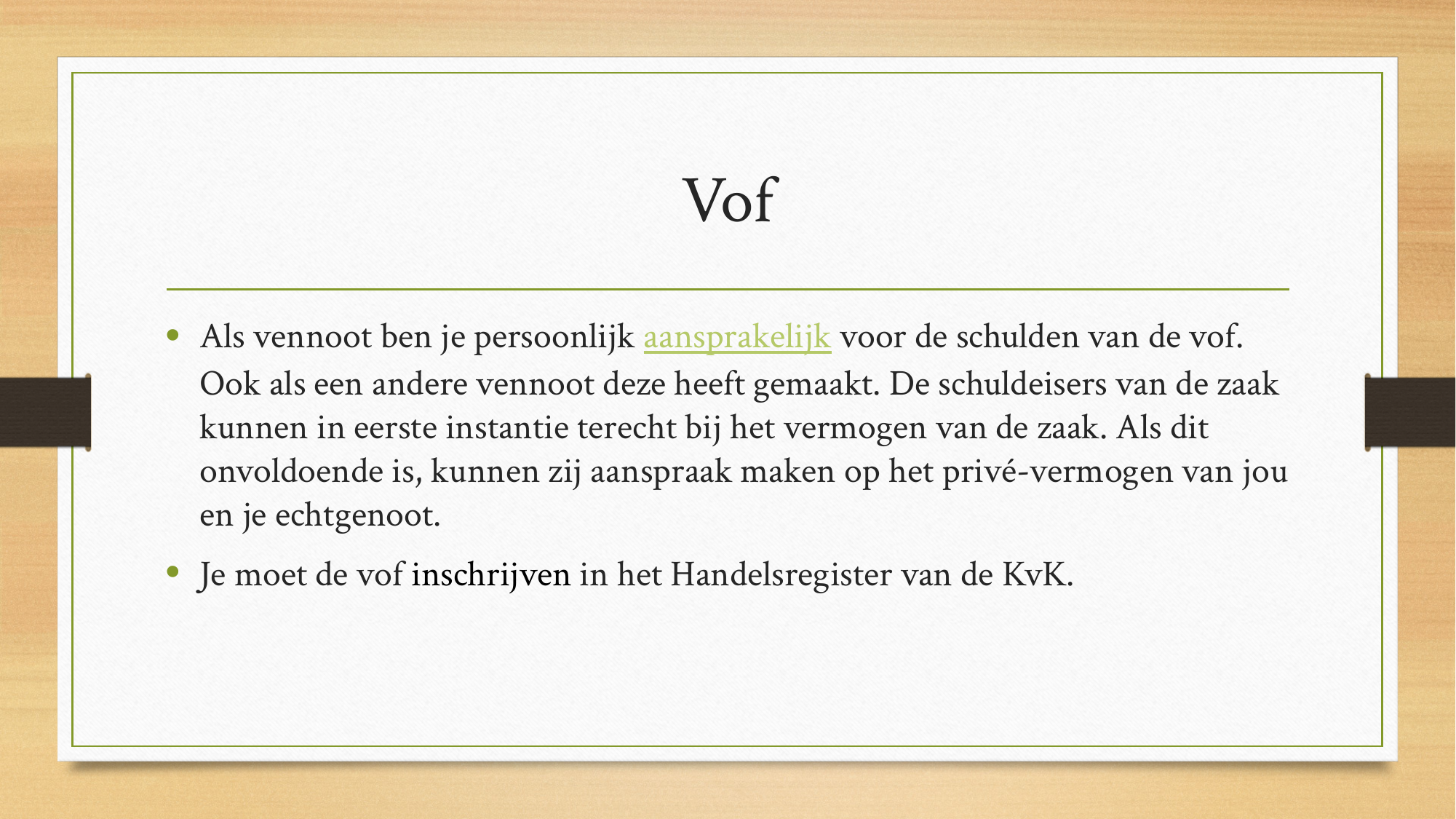

# Vof
Als vennoot ben je persoonlijk aansprakelijk voor de schulden van de vof. Ook als een andere vennoot deze heeft gemaakt. De schuldeisers van de zaak kunnen in eerste instantie terecht bij het vermogen van de zaak. Als dit onvoldoende is, kunnen zij aanspraak maken op het privé-vermogen van jou en je echtgenoot.
Je moet de vof inschrijven in het Handelsregister van de KvK.